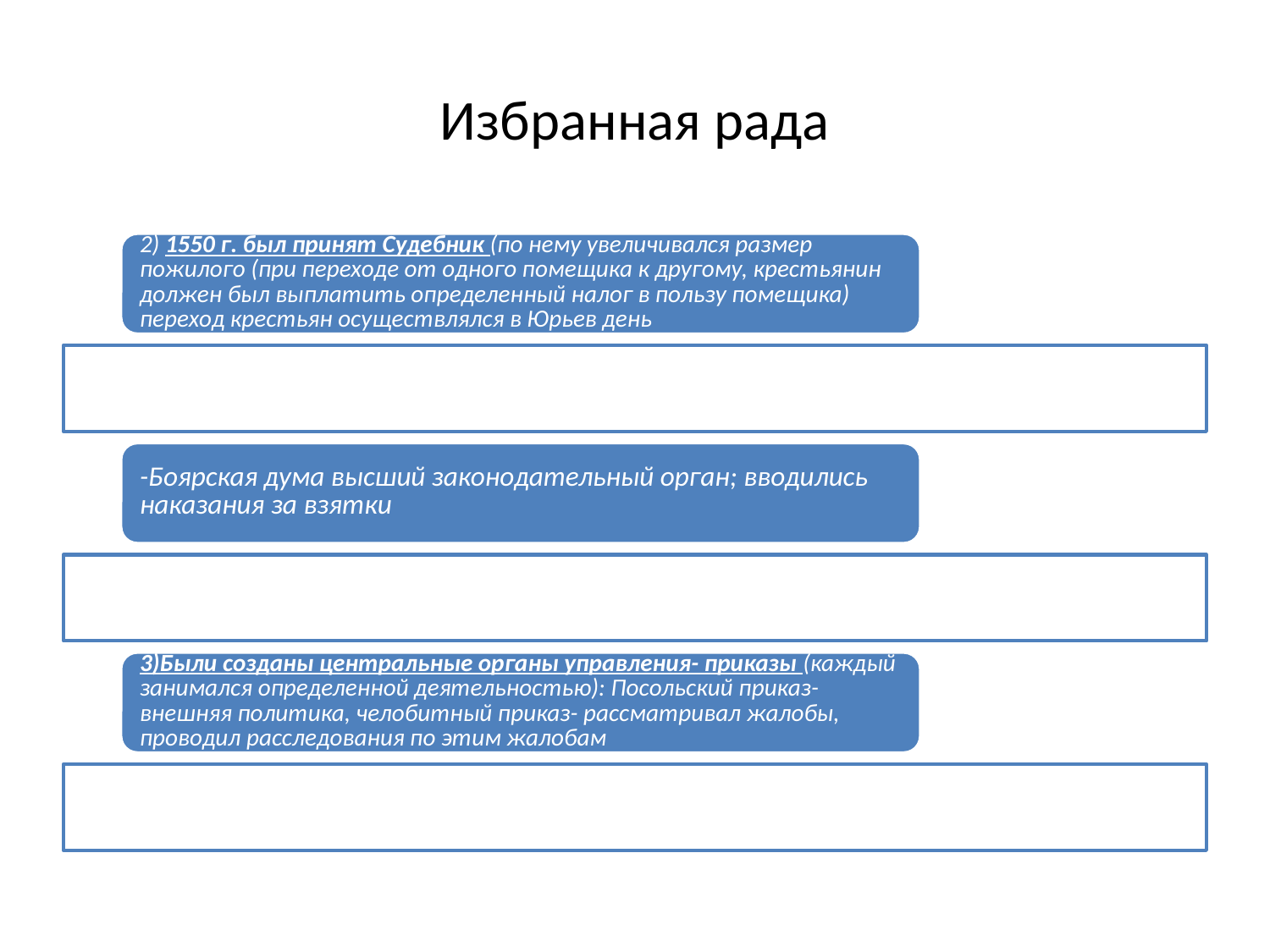

# Избранная рада
2) 1550 г. был принят Судебник (по нему увеличивался размер пожилого (при переходе от одного помещика к другому, крестьянин должен был выплатить определенный налог в пользу помещика) переход крестьян осуществлялся в Юрьев день
-Боярская дума высший законодательный орган; вводились наказания за взятки
3)Были созданы центральные органы управления- приказы (каждый занимался определенной деятельностью): Посольский приказ- внешняя политика, челобитный приказ- рассматривал жалобы, проводил расследования по этим жалобам